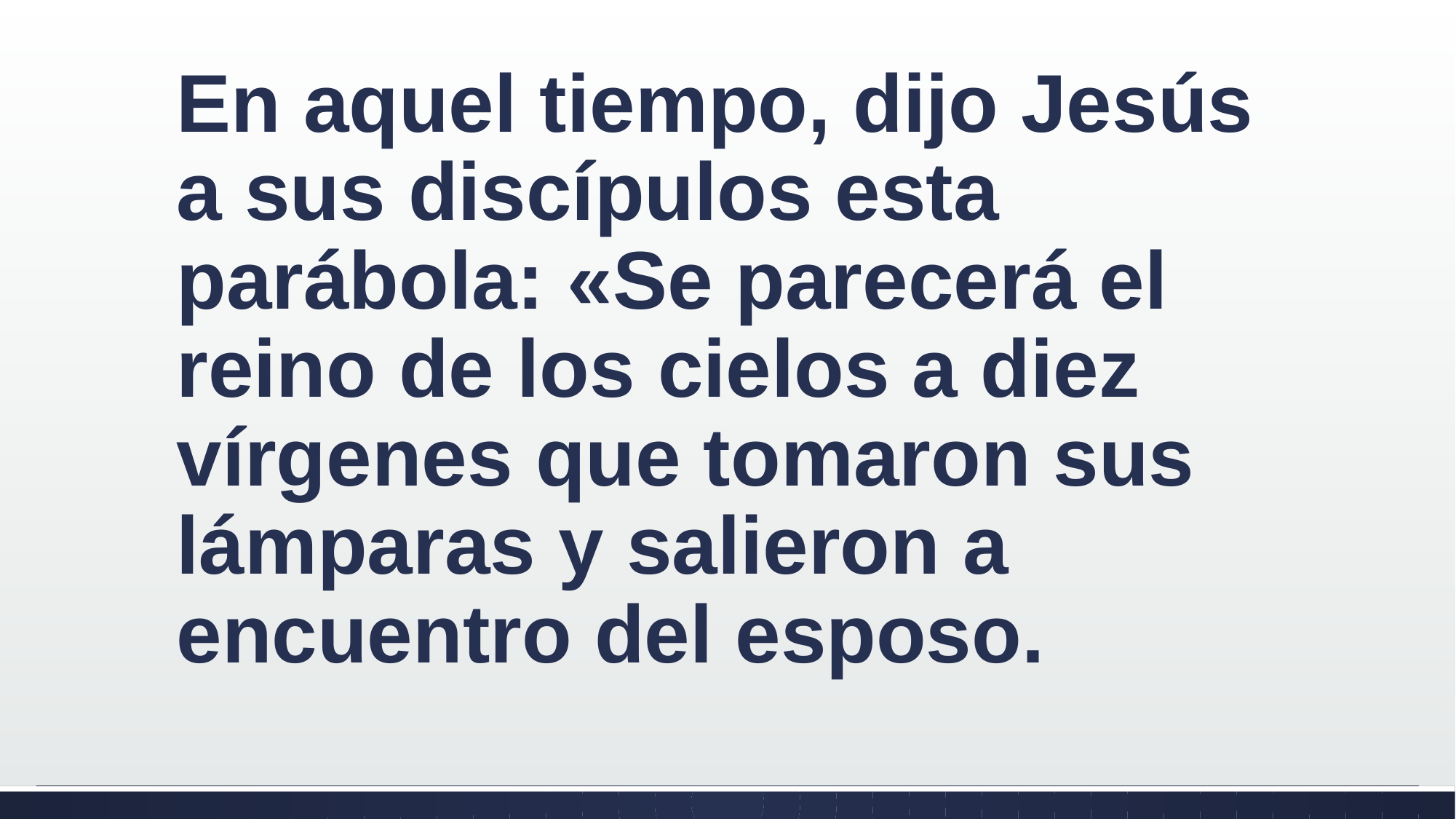

#
En aquel tiempo, dijo Jesús a sus discípulos esta parábola: «Se parecerá el reino de los cielos a diez vírgenes que tomaron sus lámparas y salieron a encuentro del esposo.